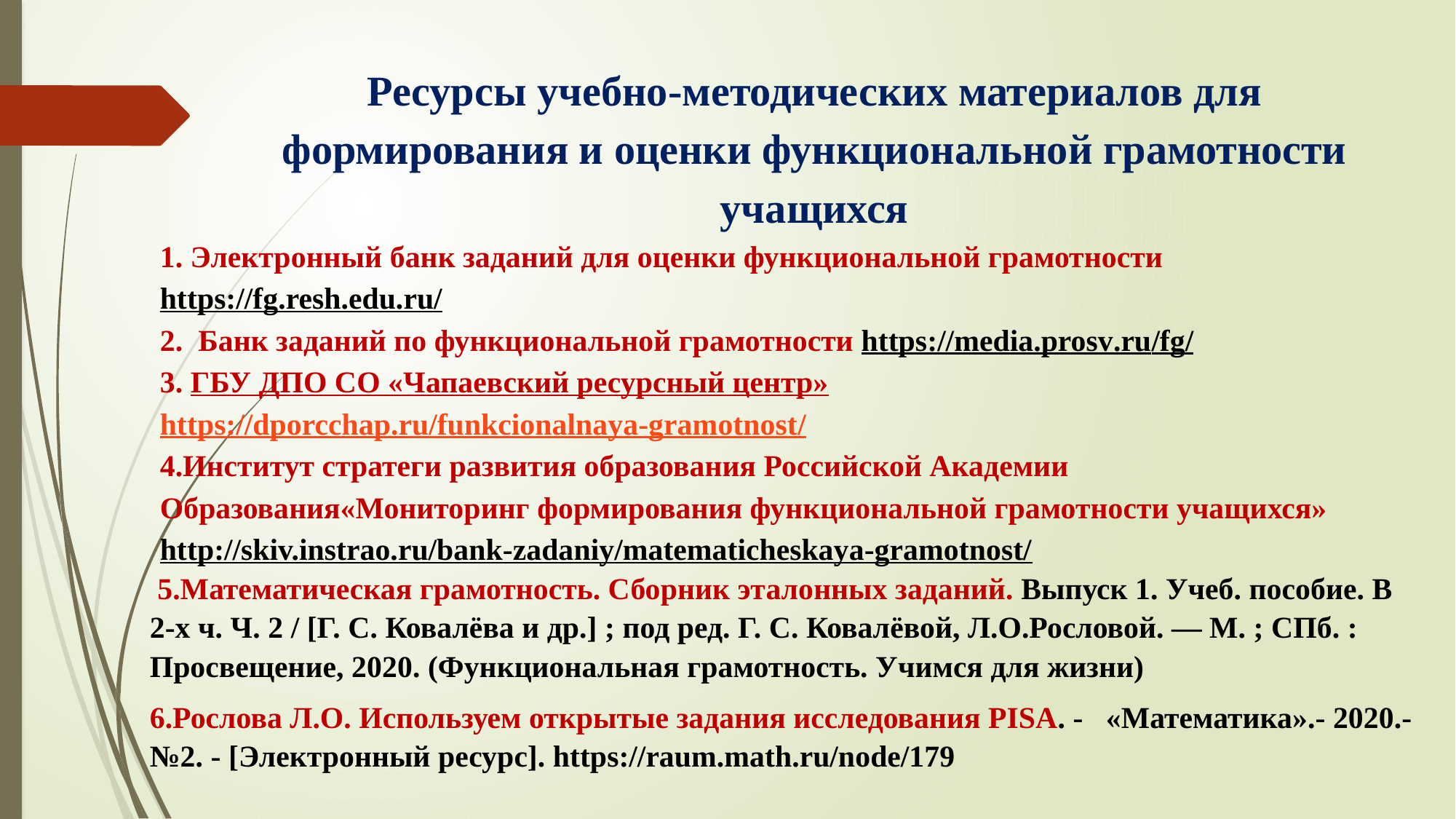

Ресурсы учебно-методических материалов для
формирования и оценки функциональной грамотности учащихся
1. Электронный банк заданий для оценки функциональной грамотности https://fg.resh.edu.ru/
2.  Банк заданий по функциональной грамотности https://media.prosv.ru/fg/
3. ГБУ ДПО СО «Чапаевский ресурсный центр»  https://dporcchap.ru/funkcionalnaya-gramotnost/
4.Институт стратеги развития образования Российской Академии Образования«Мониторинг формирования функциональной грамотности учащихся»  http://skiv.instrao.ru/bank-zadaniy/matematicheskaya-gramotnost/
 5.Математическая грамотность. Сборник эталонных заданий. Выпуск 1. Учеб. пособие. В 2-х ч. Ч. 2 / [Г. С. Ковалёва и др.] ; под ред. Г. С. Ковалёвой, Л.О.Рословой. — М. ; СПб. : Просвещение, 2020. (Функциональная грамотность. Учимся для жизни)
6.Рослова Л.О. Используем открытые задания исследования PISA. -   «Математика».- 2020.- №2. - [Электронный ресурс]. https://raum.math.ru/node/179